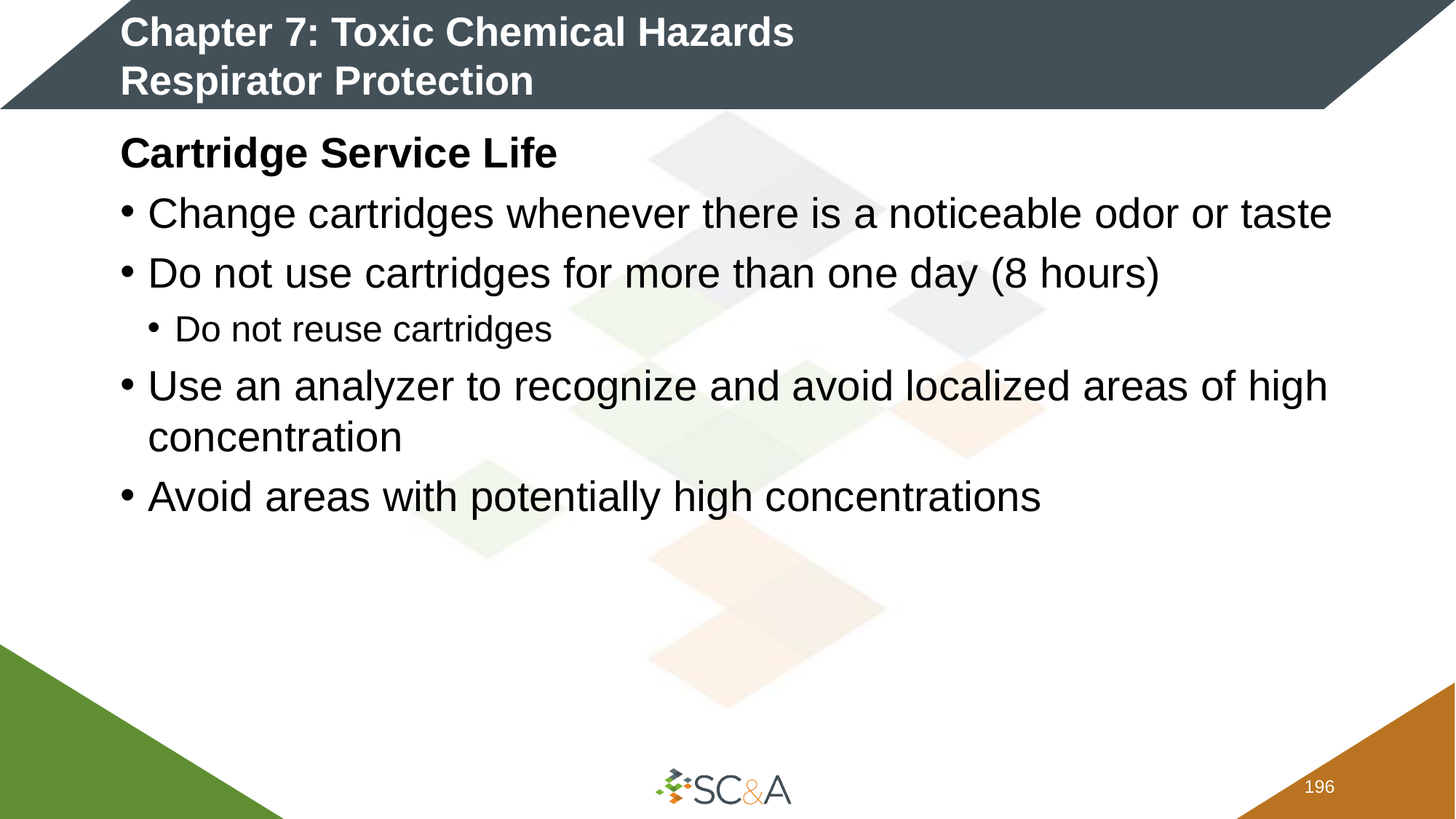

# Chapter 7: Toxic Chemical Hazards Respirator Protection
Cartridge Service Life
Change cartridges whenever there is a noticeable odor or taste
Do not use cartridges for more than one day (8 hours)
Do not reuse cartridges
Use an analyzer to recognize and avoid localized areas of high concentration
Avoid areas with potentially high concentrations
196